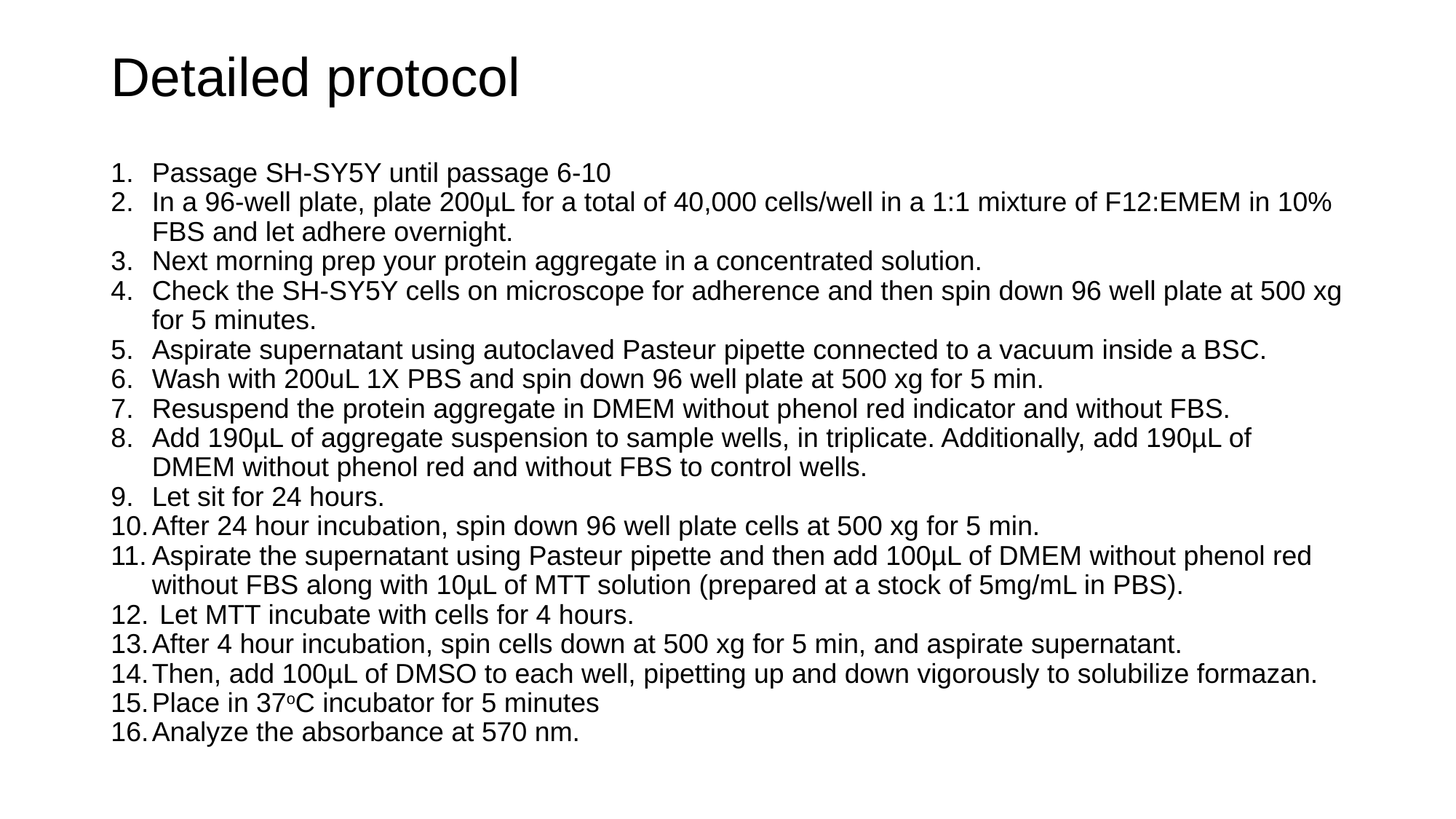

# Detailed protocol
Passage SH-SY5Y until passage 6-10
In a 96-well plate, plate 200µL for a total of 40,000 cells/well in a 1:1 mixture of F12:EMEM in 10% FBS and let adhere overnight.
Next morning prep your protein aggregate in a concentrated solution.
Check the SH-SY5Y cells on microscope for adherence and then spin down 96 well plate at 500 xg for 5 minutes.
Aspirate supernatant using autoclaved Pasteur pipette connected to a vacuum inside a BSC.
Wash with 200uL 1X PBS and spin down 96 well plate at 500 xg for 5 min.
Resuspend the protein aggregate in DMEM without phenol red indicator and without FBS.
Add 190µL of aggregate suspension to sample wells, in triplicate. Additionally, add 190µL of DMEM without phenol red and without FBS to control wells.
Let sit for 24 hours.
After 24 hour incubation, spin down 96 well plate cells at 500 xg for 5 min.
Aspirate the supernatant using Pasteur pipette and then add 100µL of DMEM without phenol red without FBS along with 10µL of MTT solution (prepared at a stock of 5mg/mL in PBS).
 Let MTT incubate with cells for 4 hours.
After 4 hour incubation, spin cells down at 500 xg for 5 min, and aspirate supernatant.
Then, add 100µL of DMSO to each well, pipetting up and down vigorously to solubilize formazan.
Place in 37oC incubator for 5 minutes
Analyze the absorbance at 570 nm.